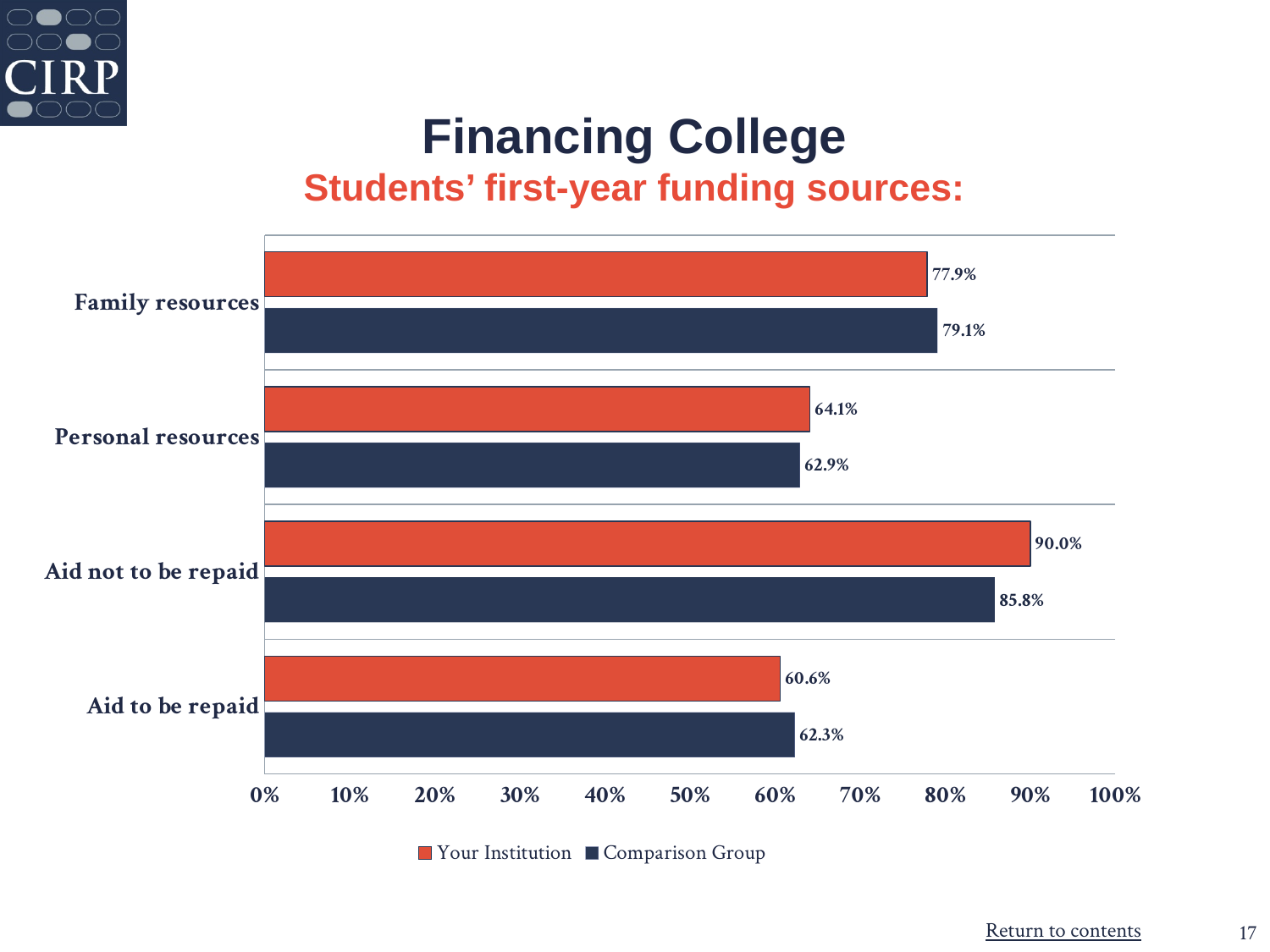

# Financing College Students’ first-year funding sources:

### Chart

| Category | Comparison Group | Your Institution |
|---|---|---|
| Aid to be repaid | 0.623 | 0.606 |
| Aid not to be repaid | 0.858 | 0.9 |
| Personal resources | 0.629 | 0.641 |
| Family resources | 0.791 | 0.779 |
17